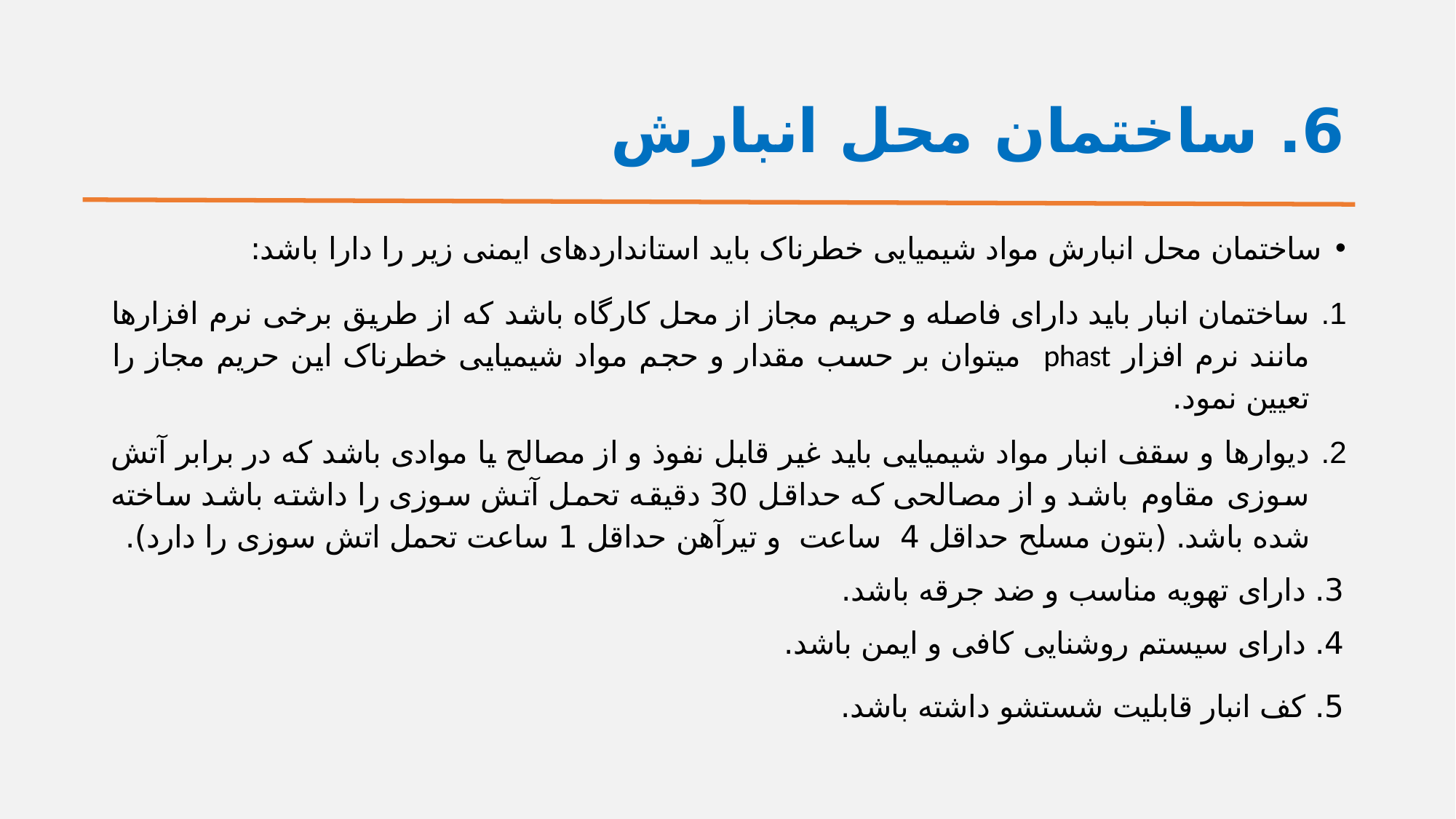

# 6. ساختمان محل انبارش
ساختمان محل انبارش مواد شیمیایی خطرناک باید استانداردهای ایمنی زیر را دارا باشد:
ساختمان انبار باید دارای فاصله و حریم مجاز از محل کارگاه باشد که از طریق برخی نرم افزارها مانند نرم افزار phast  میتوان بر حسب مقدار و حجم مواد شیمیایی خطرناک این حریم مجاز را تعیین نمود.
دیوار­ها و سقف انبار مواد شیمیایی باید غیر قابل نفوذ و از مصالح یا موادی باشد که در برابر آتش سوزی مقاوم باشد و از مصالحی که حداقل 30 دقیقه تحمل آتش سوزی را داشته باشد ساخته شده باشد. (بتون مسلح حداقل 4  ساعت  و تیرآهن حداقل 1 ساعت تحمل اتش سوزی را دارد).
3. دارای تهویه مناسب و ضد جرقه باشد.
4. دارای سیستم روشنایی کافی و ایمن باشد.
5. کف انبار قابلیت شستشو داشته باشد.